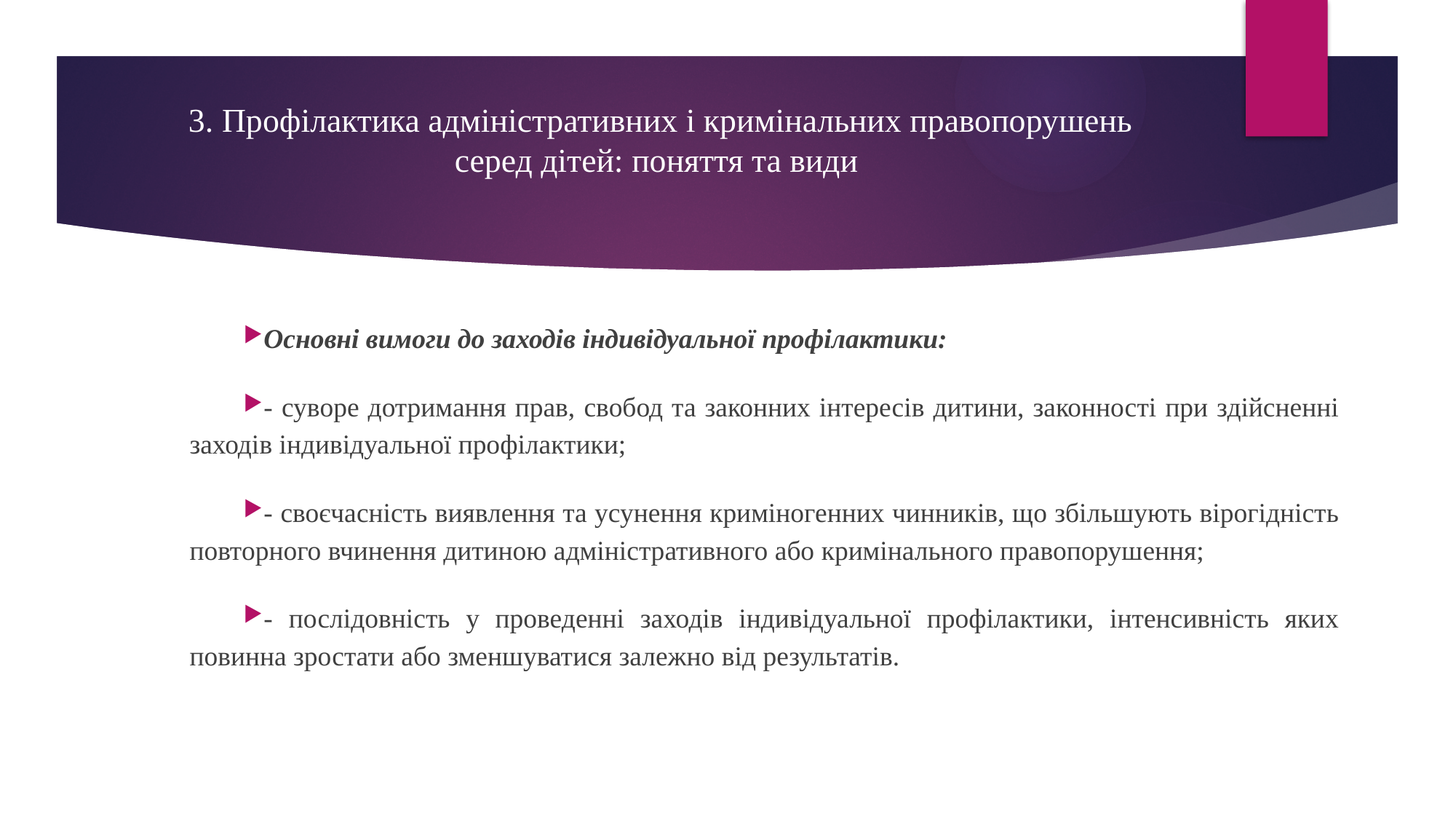

# 3. Профілактика адміністративних і кримінальних правопорушень серед дітей: поняття та види
Основні вимоги до заходів індивідуальної профілактики:
- суворе дотримання прав, свобод та законних інтересів дитини, законності при здійсненні заходів індивідуальної профілактики;
- своєчасність виявлення та усунення криміногенних чинників, що збільшують вірогідність повторного вчинення дитиною адміністративного або кримінального правопорушення;
- послідовність у проведенні заходів індивідуальної профілактики, інтенсивність яких повинна зростати або зменшуватися залежно від результатів.